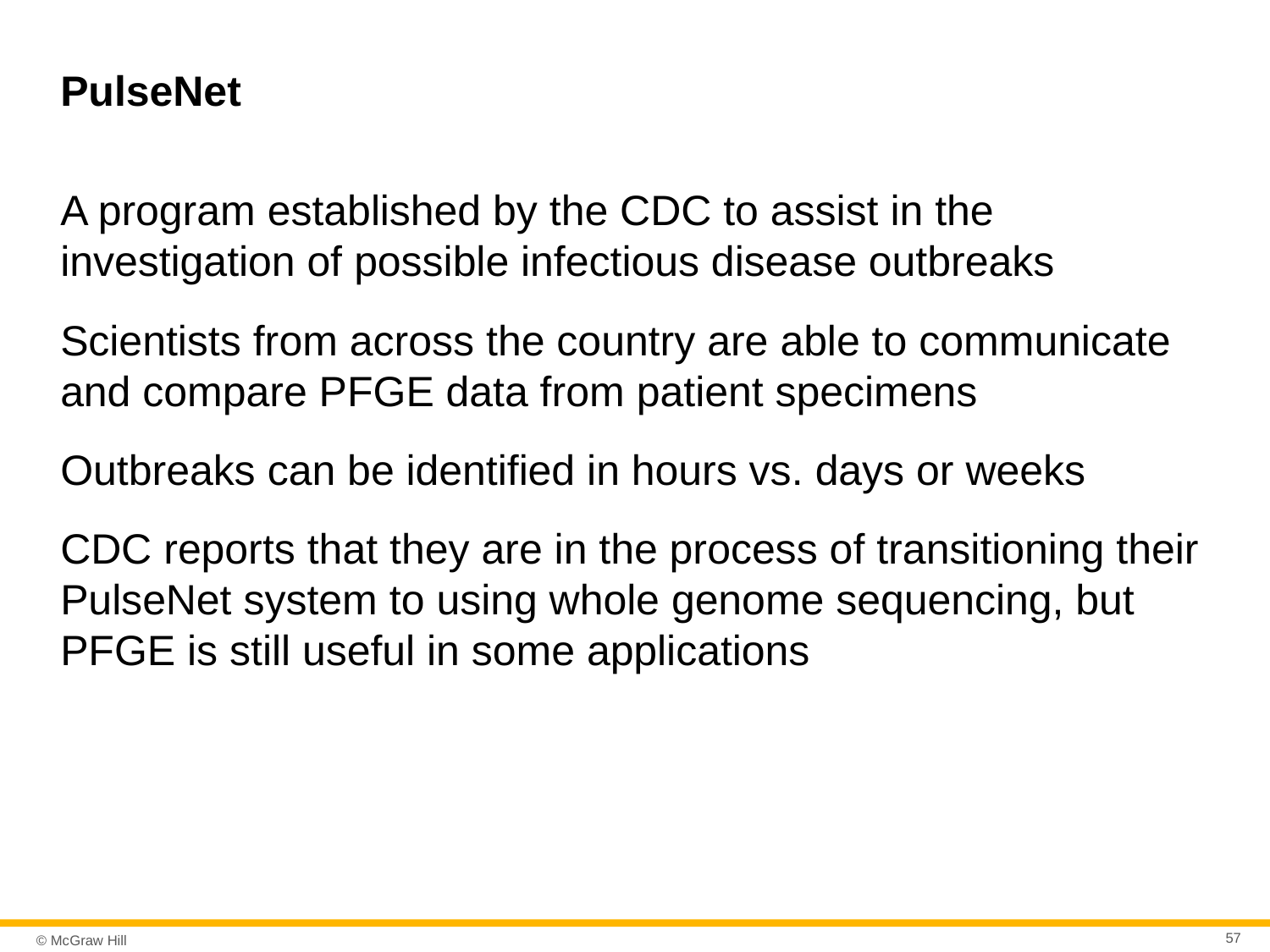

# PulseNet
A program established by the CDC to assist in the investigation of possible infectious disease outbreaks
Scientists from across the country are able to communicate and compare PFGE data from patient specimens
Outbreaks can be identified in hours vs. days or weeks
CDC reports that they are in the process of transitioning their PulseNet system to using whole genome sequencing, but PFGE is still useful in some applications